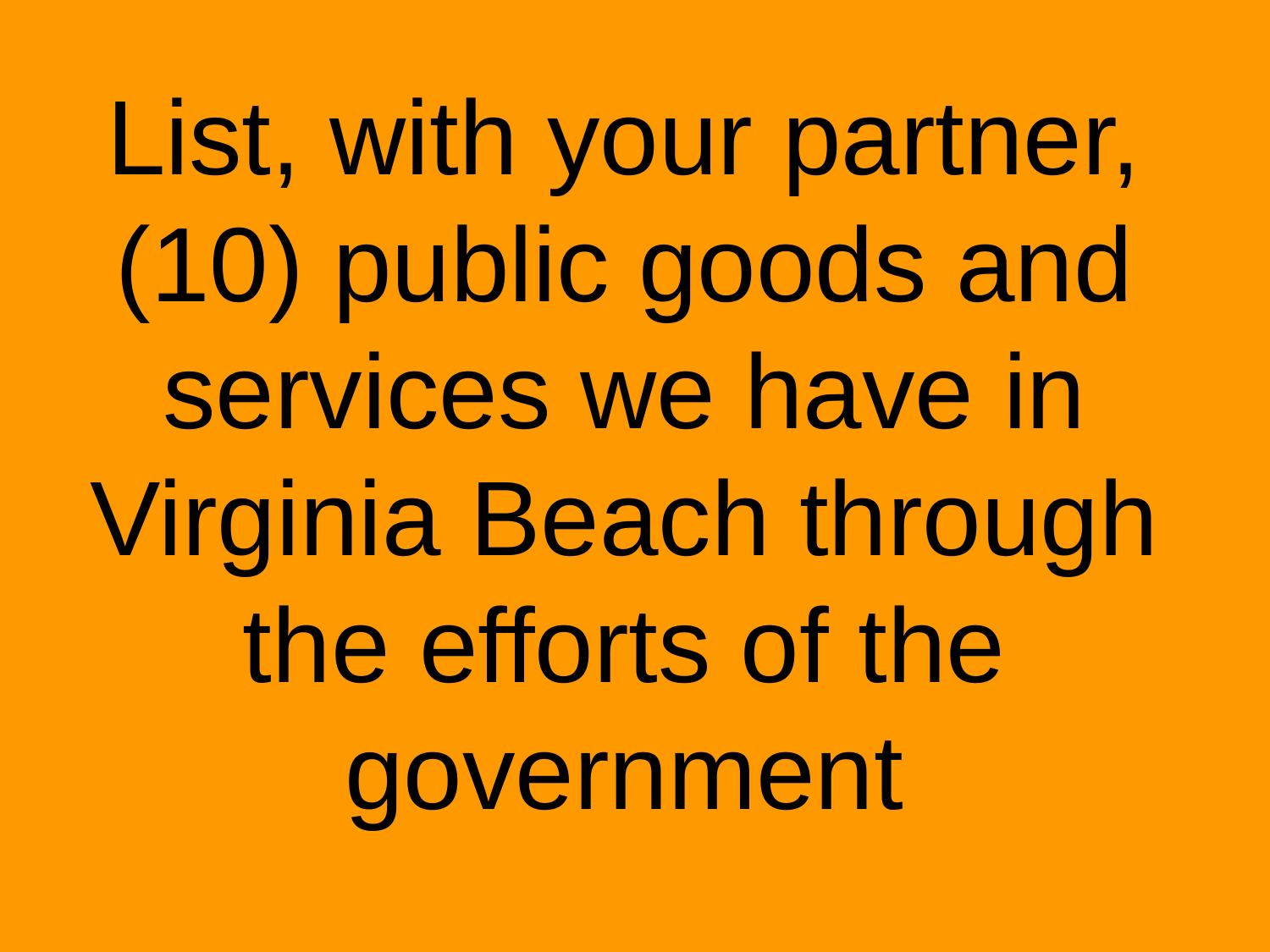

# List, with your partner, (10) public goods and services we have in Virginia Beach through the efforts of the government